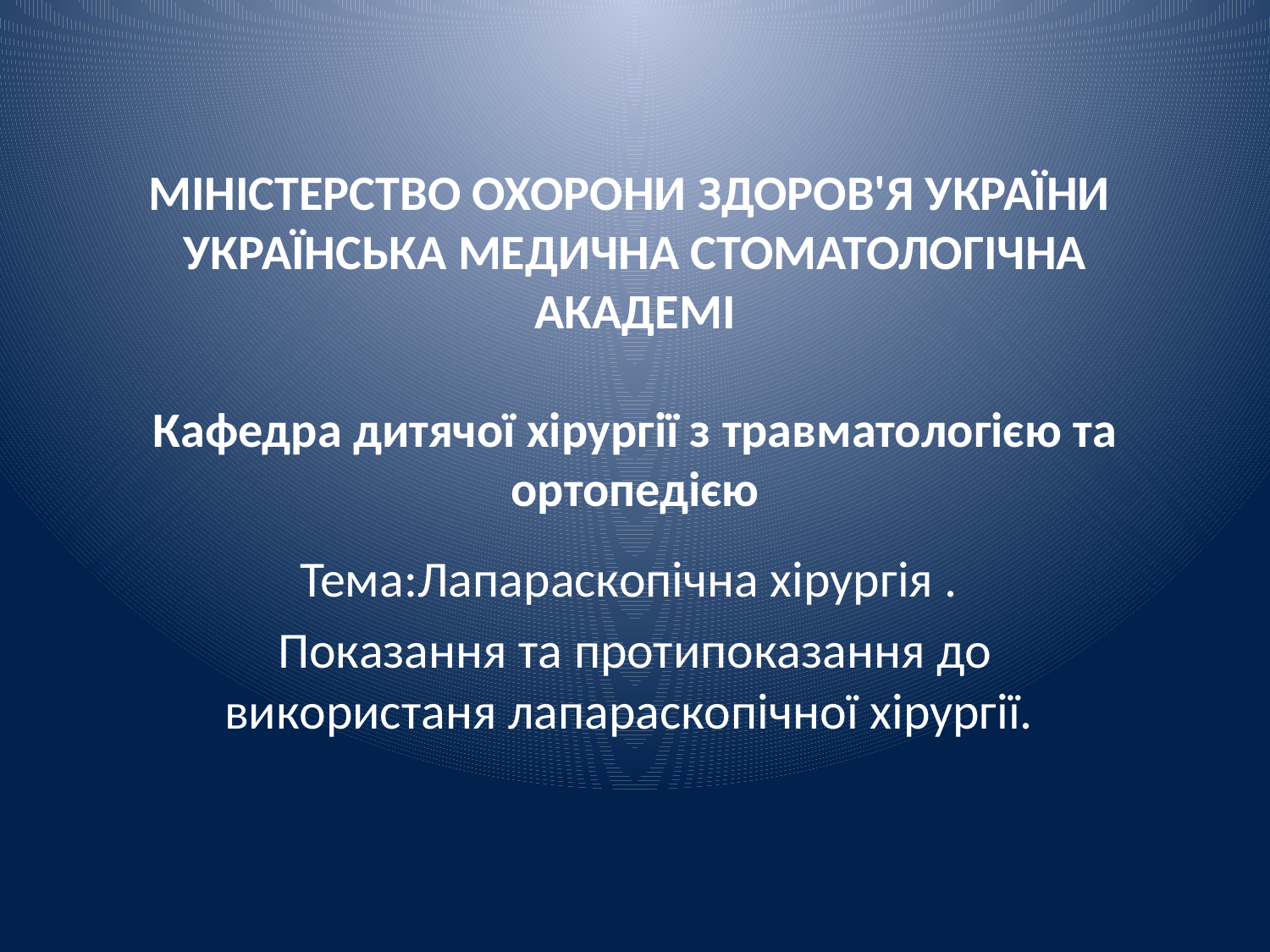

# МІНІСТЕРСТВО ОХОРОНИ ЗДОРОВ'Я УКРАЇНИ УКРАЇНСЬКА МЕДИЧНА СТОМАТОЛОГІЧНА АКАДЕМІ   Кафедра дитячої хірургії з травматологією та ортопедією
Тема:Лапараскопічна хірургія .
Показання та протипоказання до використаня лапараскопічної хірургії.